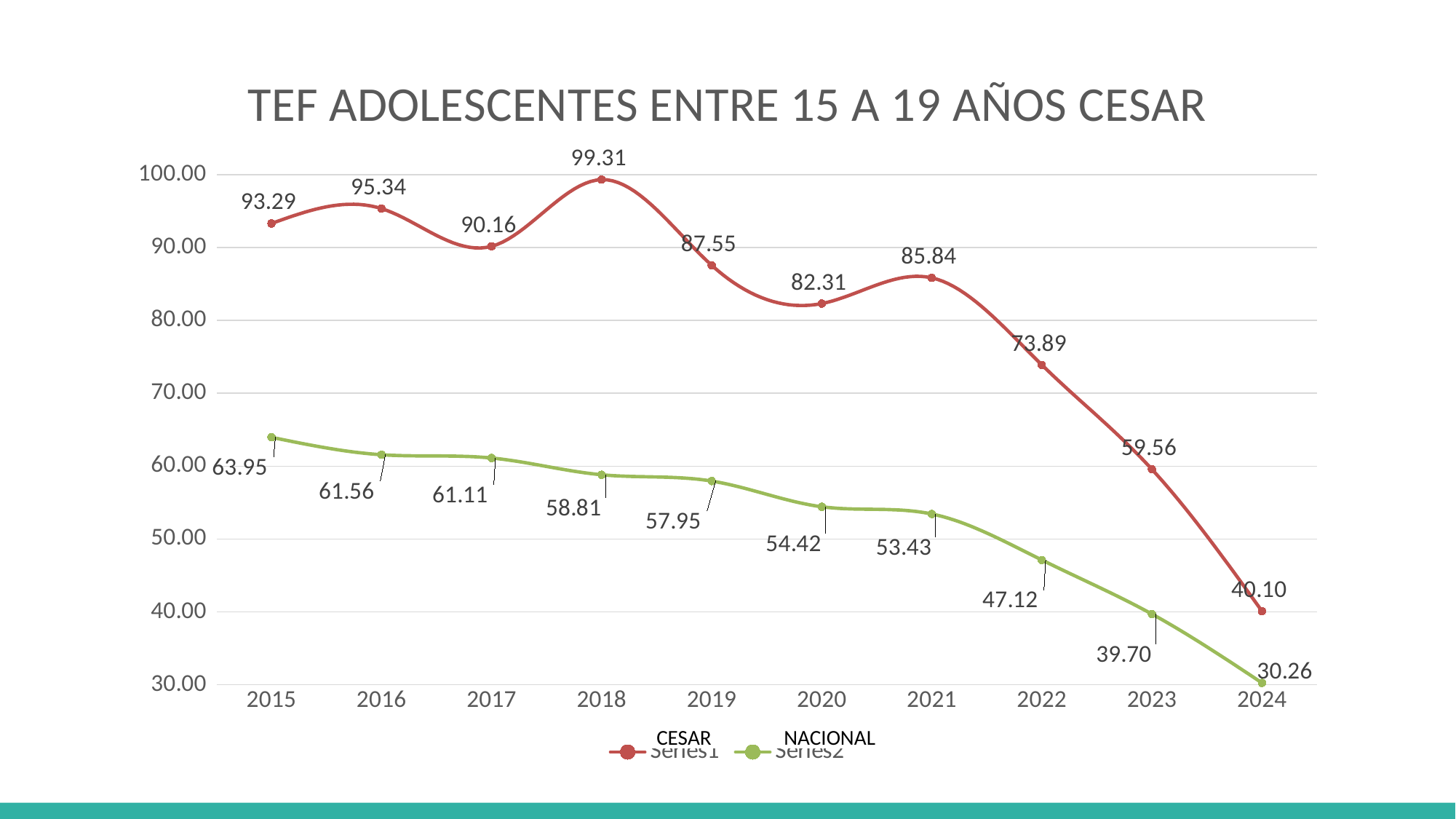

### Chart: TEF ADOLESCENTES ENTRE 15 A 19 AÑOS CESAR

| Category |  |  |
|---|---|---|
| 2015 | 93.29411993845315 | 63.9512653724255 |
| 2016 | 95.33563527828173 | 61.559368500661755 |
| 2017 | 90.16217062149103 | 61.11003692712012 |
| 2018 | 99.31459769437734 | 58.81100801484509 |
| 2019 | 87.55428159489195 | 57.9472975451488 |
| 2020 | 82.30701931489332 | 54.422758894372976 |
| 2021 | 85.83891832266475 | 53.43232819265612 |
| 2022 | 73.89404428732755 | 47.11727150301775 |
| 2023 | 59.5622474972823 | 39.70441254973973 |
| 2024 | 40.104248258968624 | 30.256403311617323 |
CESAR
NACIONAL